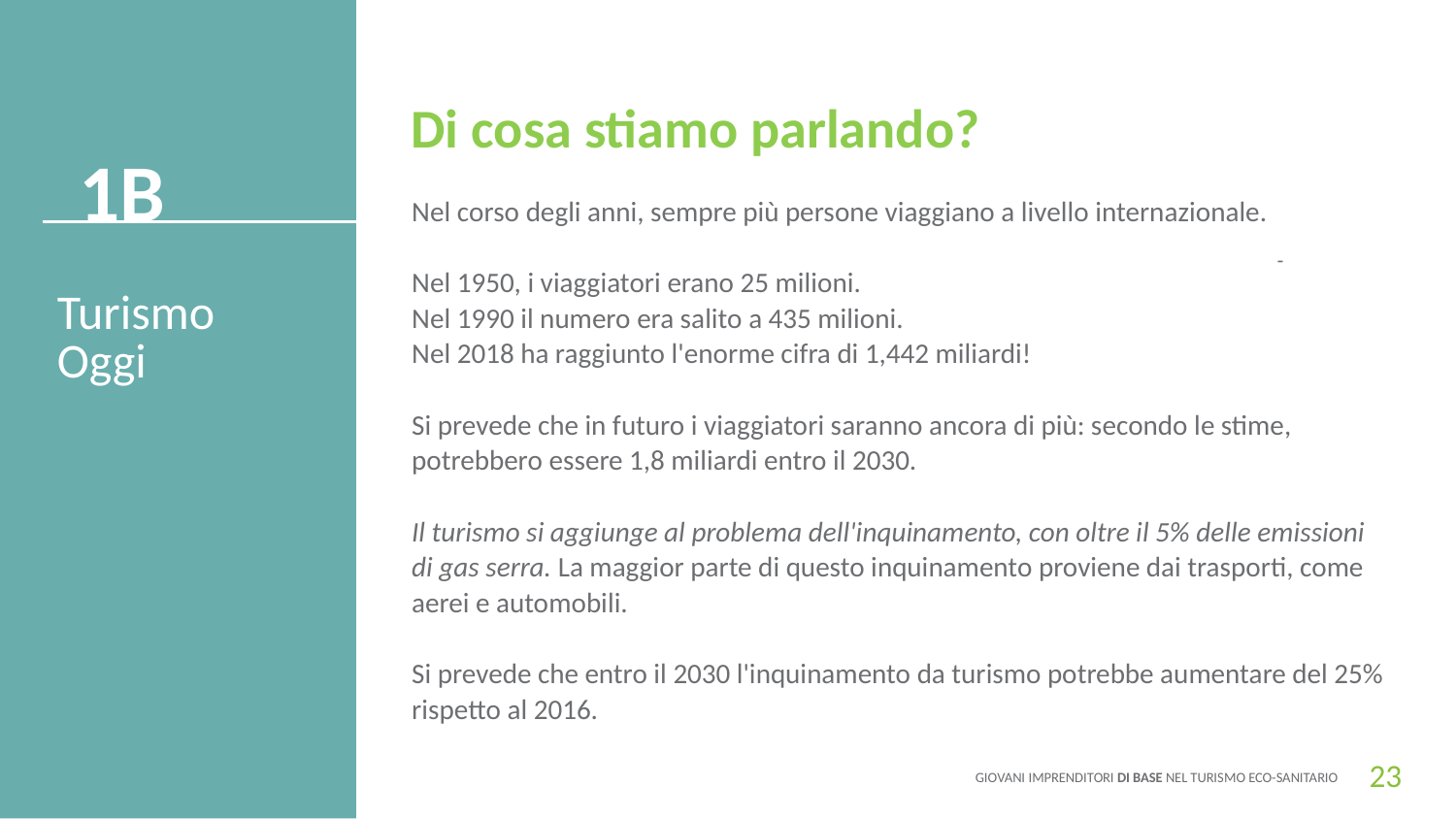

Di cosa stiamo parlando?
1B
Nel corso degli anni, sempre più persone viaggiano a livello internazionale.

Nel 1950, i viaggiatori erano 25 milioni.
Nel 1990 il numero era salito a 435 milioni.
Nel 2018 ha raggiunto l'enorme cifra di 1,442 miliardi!

Si prevede che in futuro i viaggiatori saranno ancora di più: secondo le stime, potrebbero essere 1,8 miliardi entro il 2030.

Il turismo si aggiunge al problema dell'inquinamento, con oltre il 5% delle emissioni di gas serra. La maggior parte di questo inquinamento proviene dai trasporti, come aerei e automobili.

Si prevede che entro il 2030 l'inquinamento da turismo potrebbe aumentare del 25% rispetto al 2016.
-
Turismo
Oggi

23